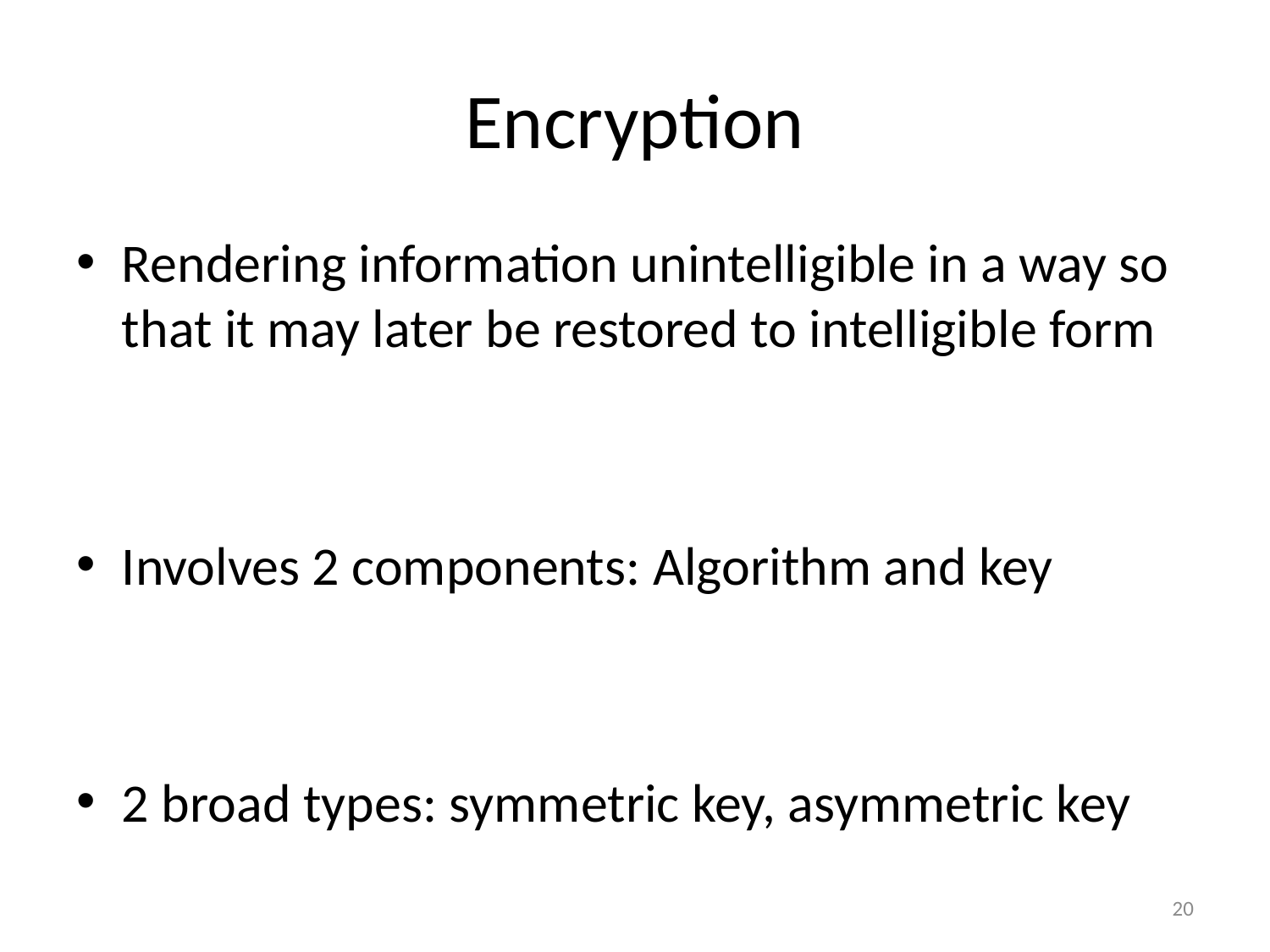

# Encryption
Rendering information unintelligible in a way so that it may later be restored to intelligible form

Involves 2 components: Algorithm and key

2 broad types: symmetric key, asymmetric key

20